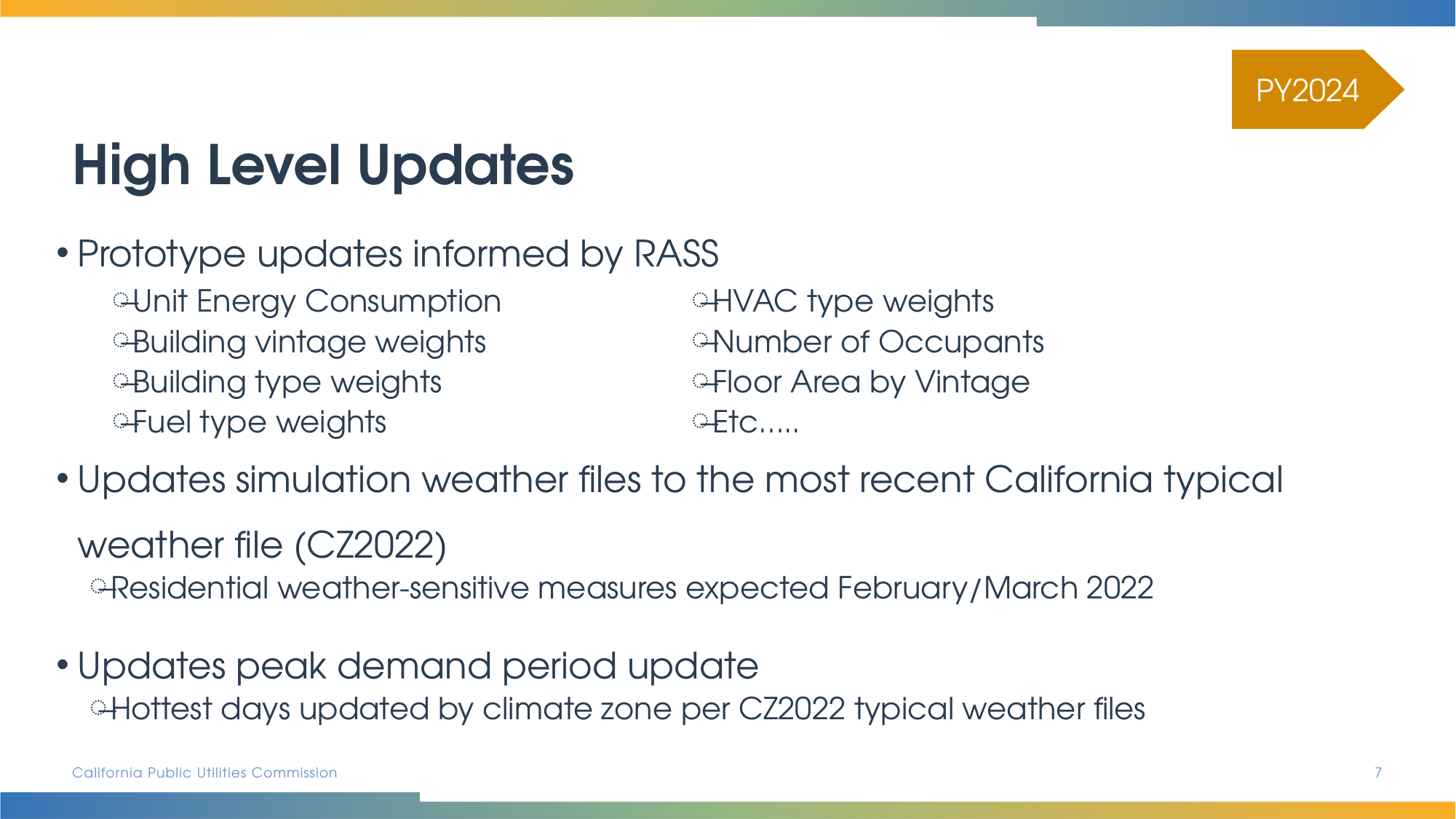

# High Level Updates
PY2024
Prototype updates informed by RASS

Updates simulation weather files to the most recent California typical weather file (CZ2022)
Residential weather-sensitive measures expected February/March 2022
Updates peak demand period update
Hottest days updated by climate zone per CZ2022 typical weather files

Unit Energy Consumption
Building vintage weights
Building type weights
Fuel type weights

HVAC type weights
Number of Occupants
Floor Area by Vintage
Etc…..

7